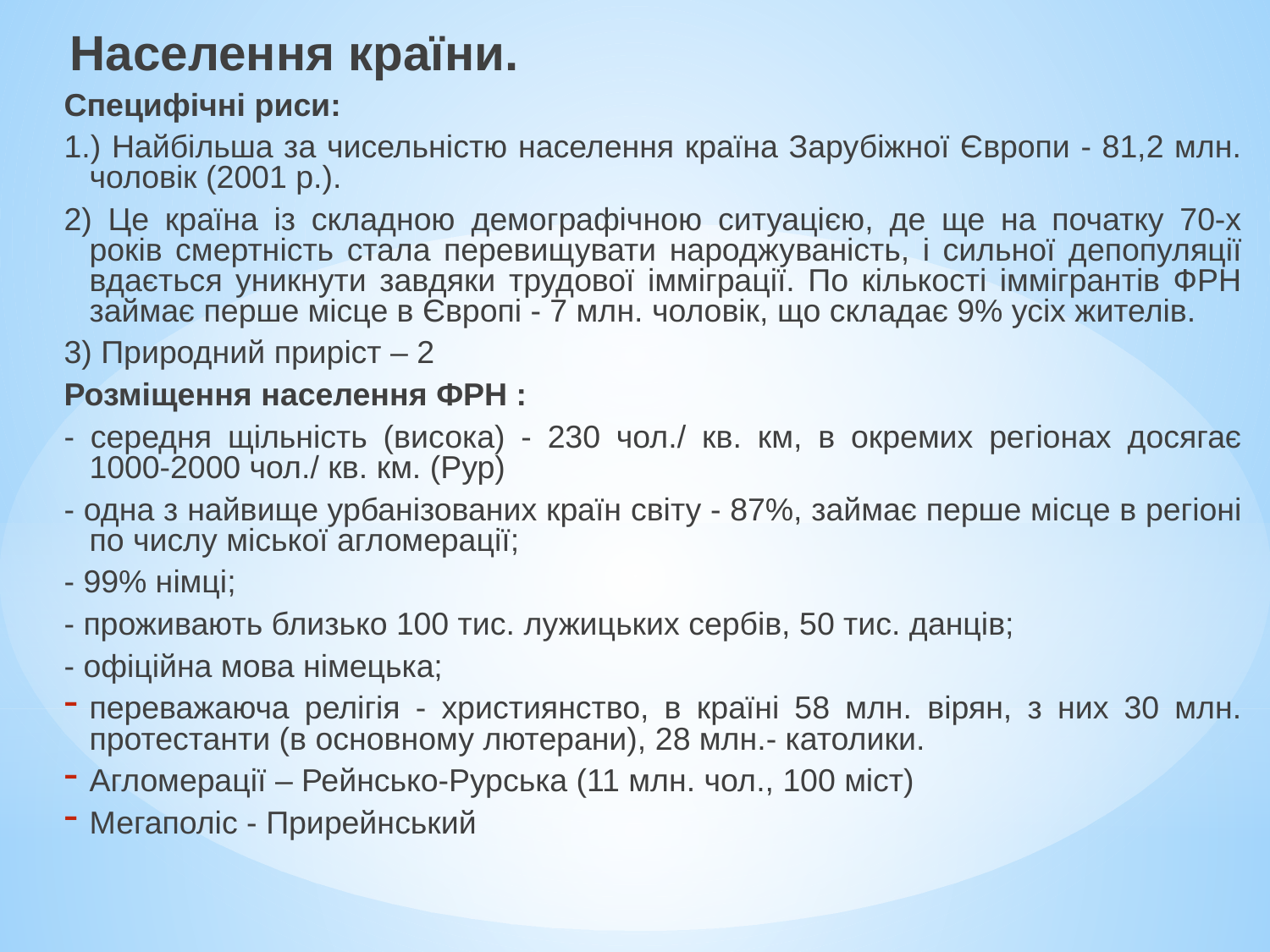

Населення країни.
Специфічні риси:
1.) Найбільша за чисельністю населення країна Зарубіжної Європи - 81,2 млн. чоловік (2001 р.).
2) Це країна із складною демографічною ситуацією, де ще на початку 70-х років смертність стала перевищувати народжуваність, і сильної депопуляції вдається уникнути завдяки трудової імміграції. По кількості іммігрантів ФРН займає перше місце в Європі - 7 млн. чоловік, що складає 9% усіх жителів.
3) Природний приріст – 2
Розміщення населення ФРН :
- середня щільність (висока) - 230 чол./ кв. км, в окремих регіонах досягає 1000-2000 чол./ кв. км. (Рур)
- одна з найвище урбанізованих країн світу - 87%, займає перше місце в регіоні по числу міської агломерації;
- 99% німці;
- проживають близько 100 тис. лужицьких сербів, 50 тис. данців;
- офіційна мова німецька;
переважаюча релігія - християнство, в країні 58 млн. вірян, з них 30 млн. протестанти (в основному лютерани), 28 млн.- католики.
Агломерації – Рейнсько-Рурська (11 млн. чол., 100 міст)
Мегаполіс - Прирейнський